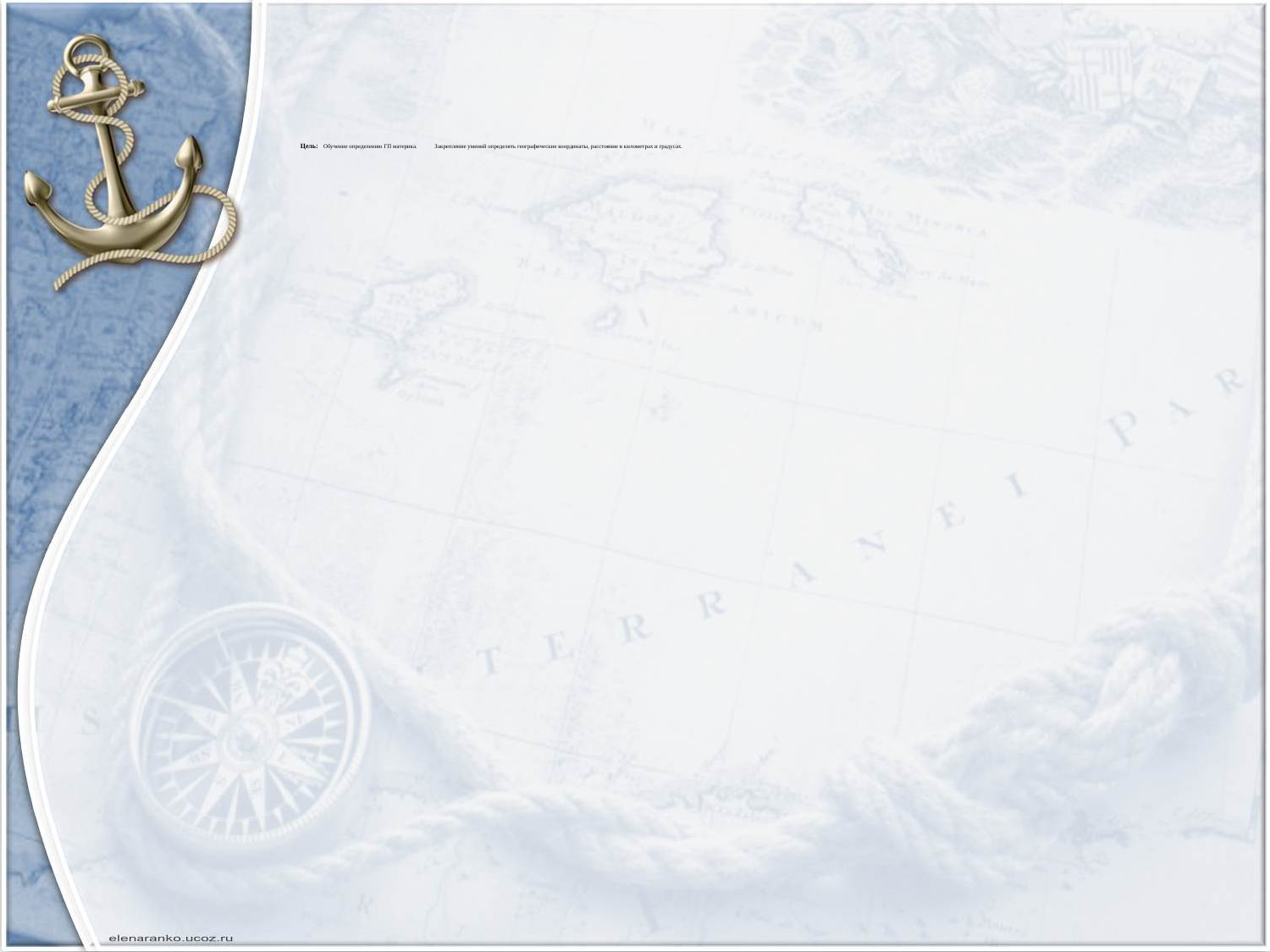

# Цель:   Обучение определению ГП материка.            Закрепление умений определять географические координаты, расстояние в километрах и градусах.